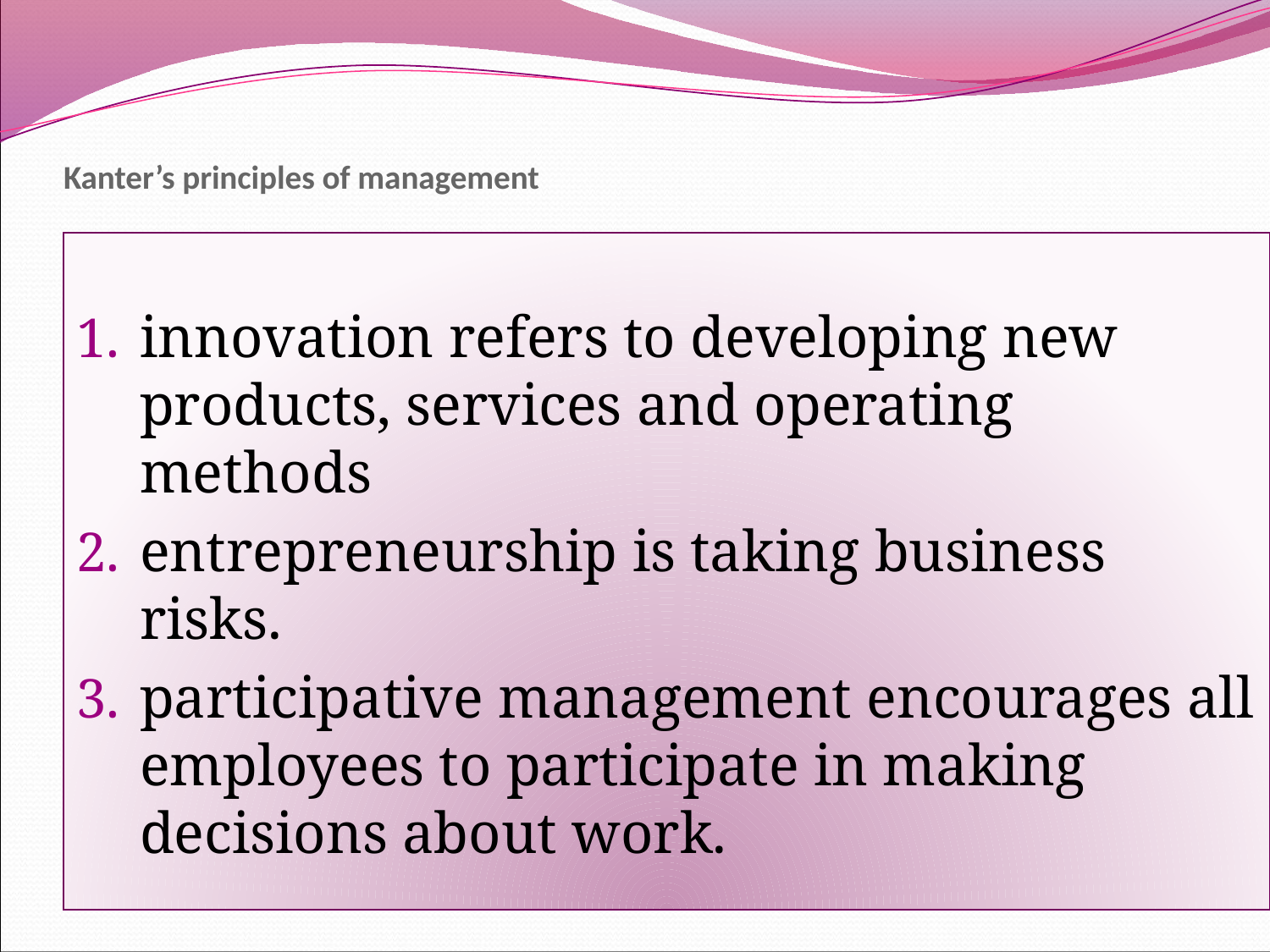

# Kanter’s principles of management

innovation refers to developing new products, services and operating methods
entrepreneurship is taking business risks.
participative management encourages all employees to participate in making decisions about work.